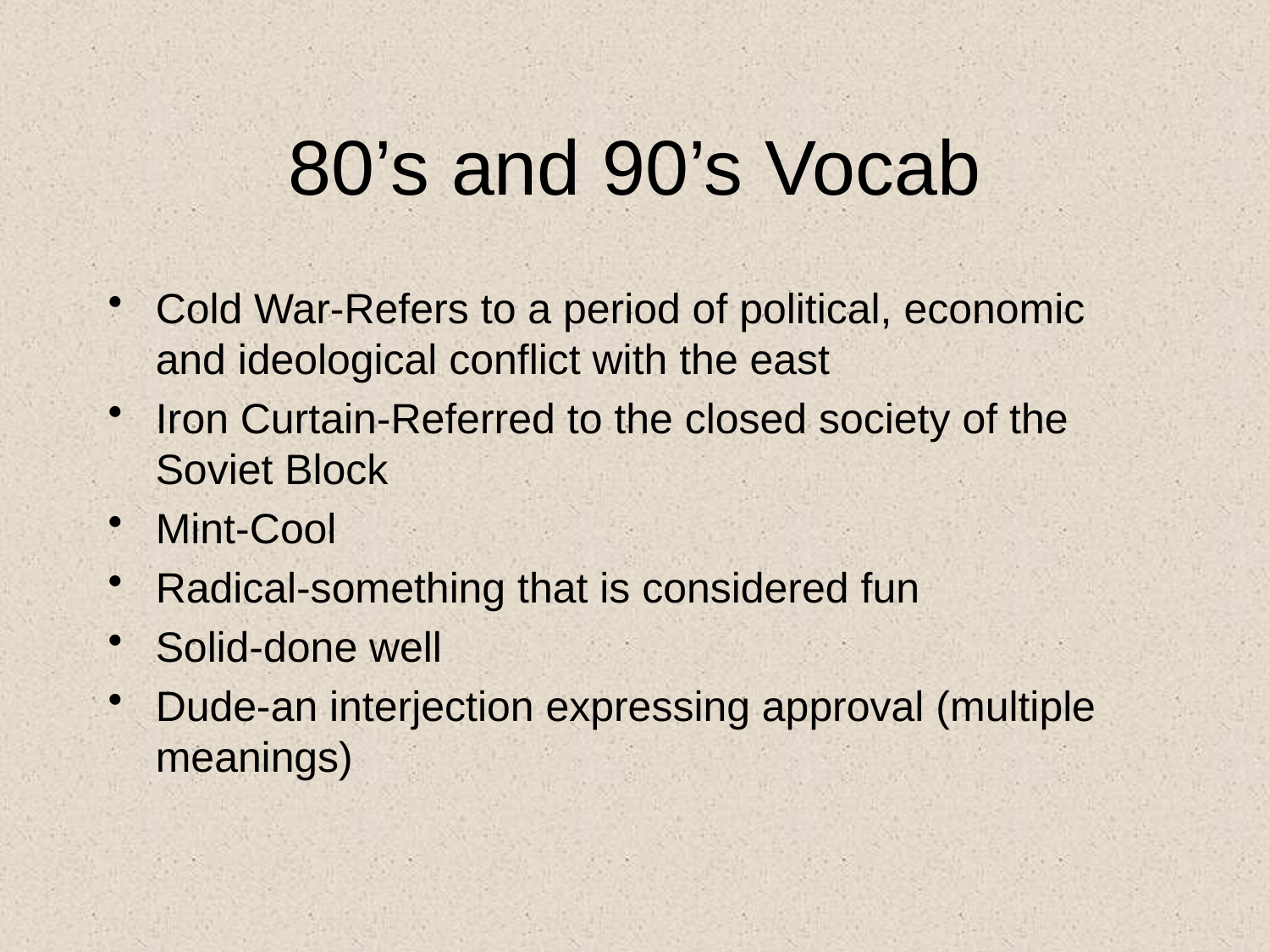

# 80’s and 90’s Vocab
Cold War-Refers to a period of political, economic and ideological conflict with the east
Iron Curtain-Referred to the closed society of the Soviet Block
Mint-Cool
Radical-something that is considered fun
Solid-done well
Dude-an interjection expressing approval (multiple meanings)